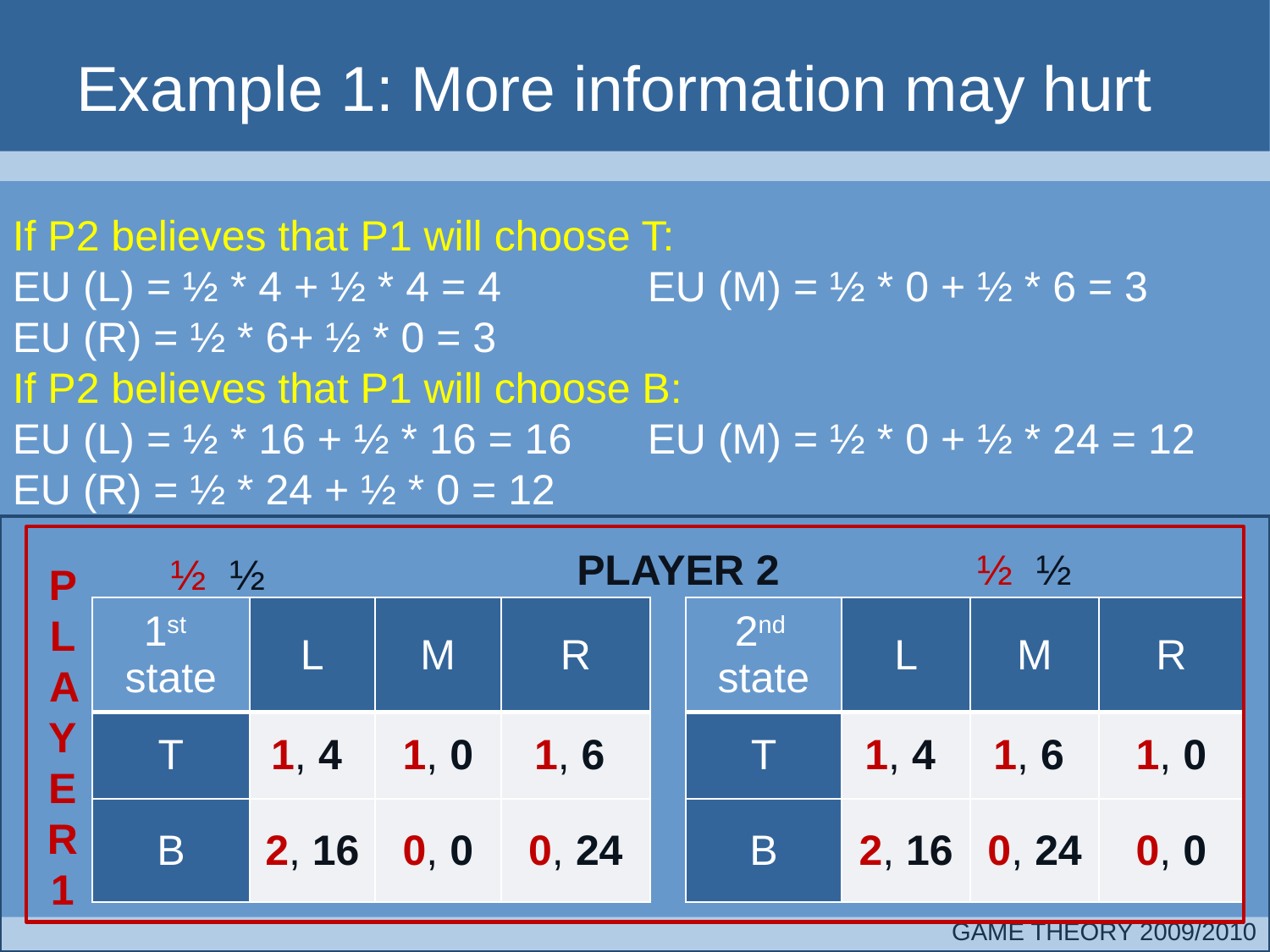

# Example 1: More information may hurt
If P2 believes that P1 will choose T:
EU (L) = ½ * 4 + ½ * 4 = 4 		EU (M) = ½ * 0 + ½ * 6 = 3
EU (R) = ½ * 6+ ½ * 0 = 3
If P2 believes that P1 will choose B:
EU (L) = ½ * 16 + ½ * 16 = 16 	EU (M) = ½ * 0 + ½ * 24 = 12
EU (R) = ½ * 24 + ½ * 0 = 12

½  ½
½  ½
PLAYER 2
P L AYE R1
| 1st state | L | M | R |
| --- | --- | --- | --- |
| T | 1, 4 | 1, 0 | 1, 6 |
| B | 2, 16 | 0, 0 | 0, 24 |
| 2nd state | L | M | R |
| --- | --- | --- | --- |
| T | 1, 4 | 1, 6 | 1, 0 |
| B | 2, 16 | 0, 24 | 0, 0 |
GAME THEORY 2009/2010